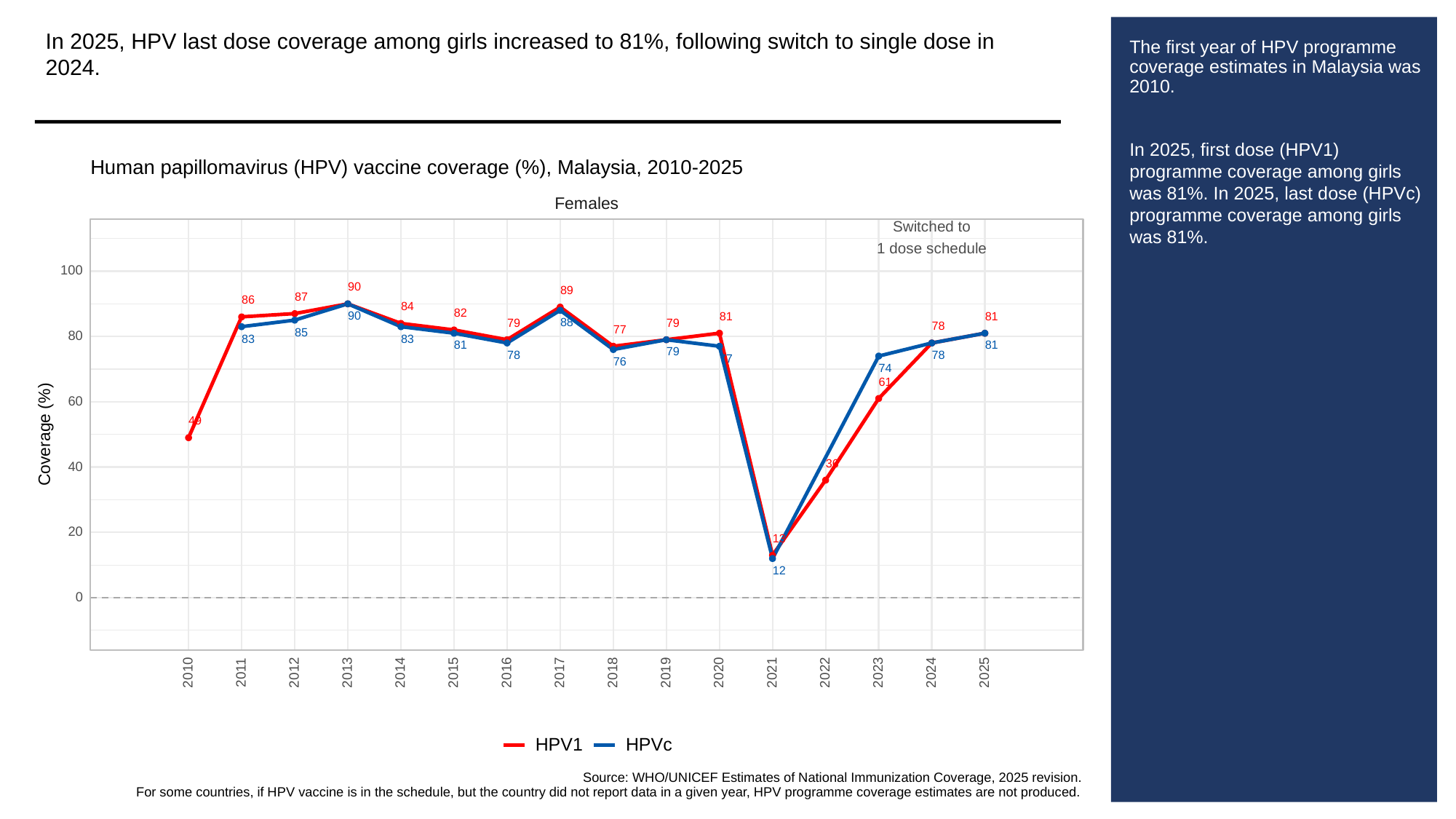

In 2025, HPV last dose coverage among girls increased to 81%, following switch to single dose in 2024.
# The first year of HPV programme coverage estimates in Malaysia was 2010.

In 2025, first dose (HPV1) programme coverage among girls was 81%. In 2025, last dose (HPVc) programme coverage among girls was 81%.

Human papillomavirus (HPV) vaccine coverage (%), Malaysia, 2010-2025
Females

Switched to

1 dose schedule
100

90
89
87
86

84

82

90
81
81

88
79
79

78

77

85

80
83
83

81
81

79
78
78

77
76
74

61

60

49
Coverage (%)

36
40

20

13

12
0

2013
2023
2010
2011
2012
2014
2015
2016
2017
2018
2019
2020
2021
2022
2024
2025
HPVc
HPV1

Source: WHO/UNICEF Estimates of National Immunization Coverage, 2025 revision.
For some countries, if HPV vaccine is in the schedule, but the country did not report data in a given year, HPV programme coverage estimates are not produced.